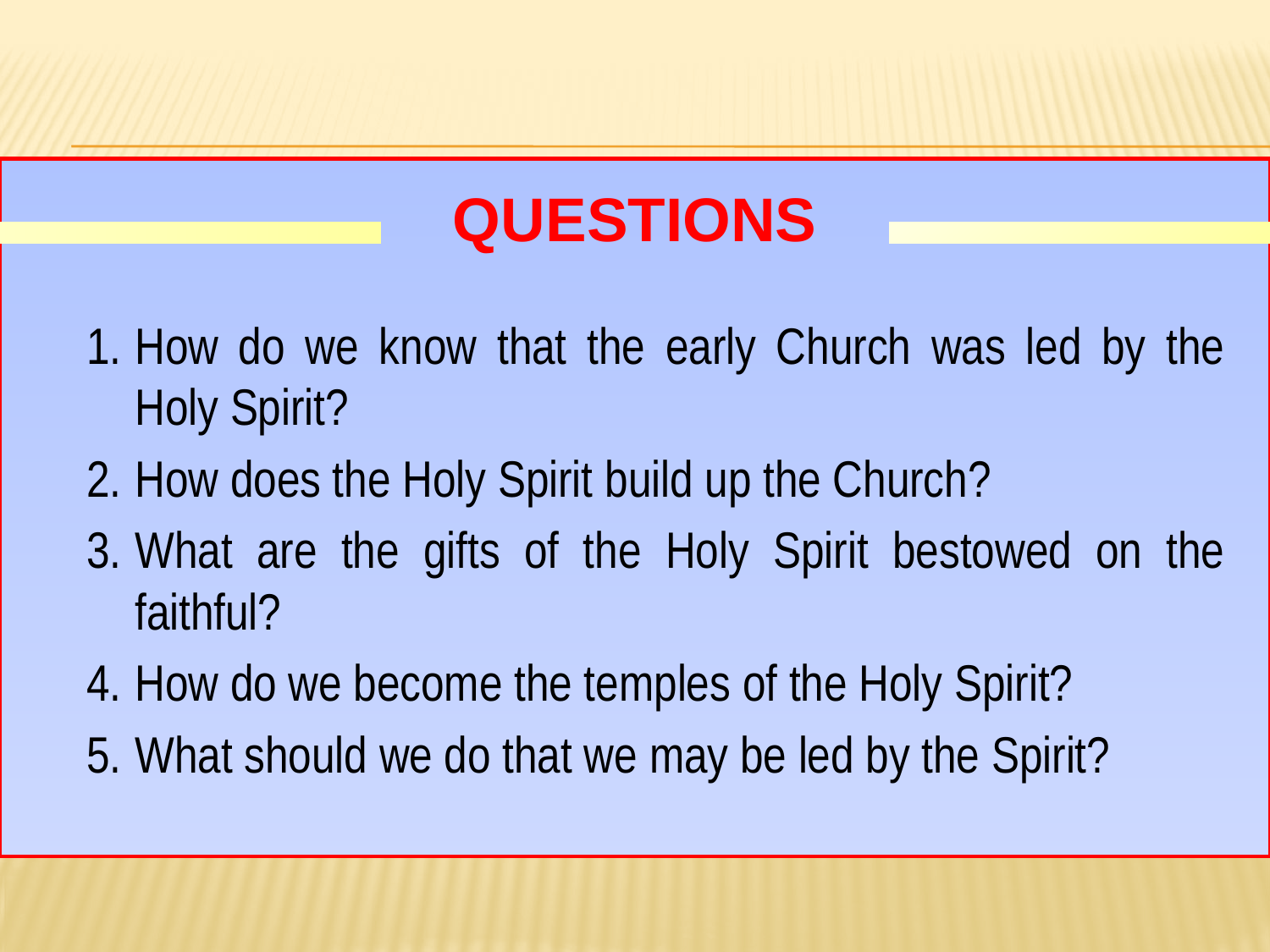

# Questions

1.	How do we know that the early Church was led by the Holy Spirit?
2.	How does the Holy Spirit build up the Church?
3.	What are the gifts of the Holy Spirit bestowed on the faithful?
4.	How do we become the temples of the Holy Spirit?
5.	What should we do that we may be led by the Spirit?